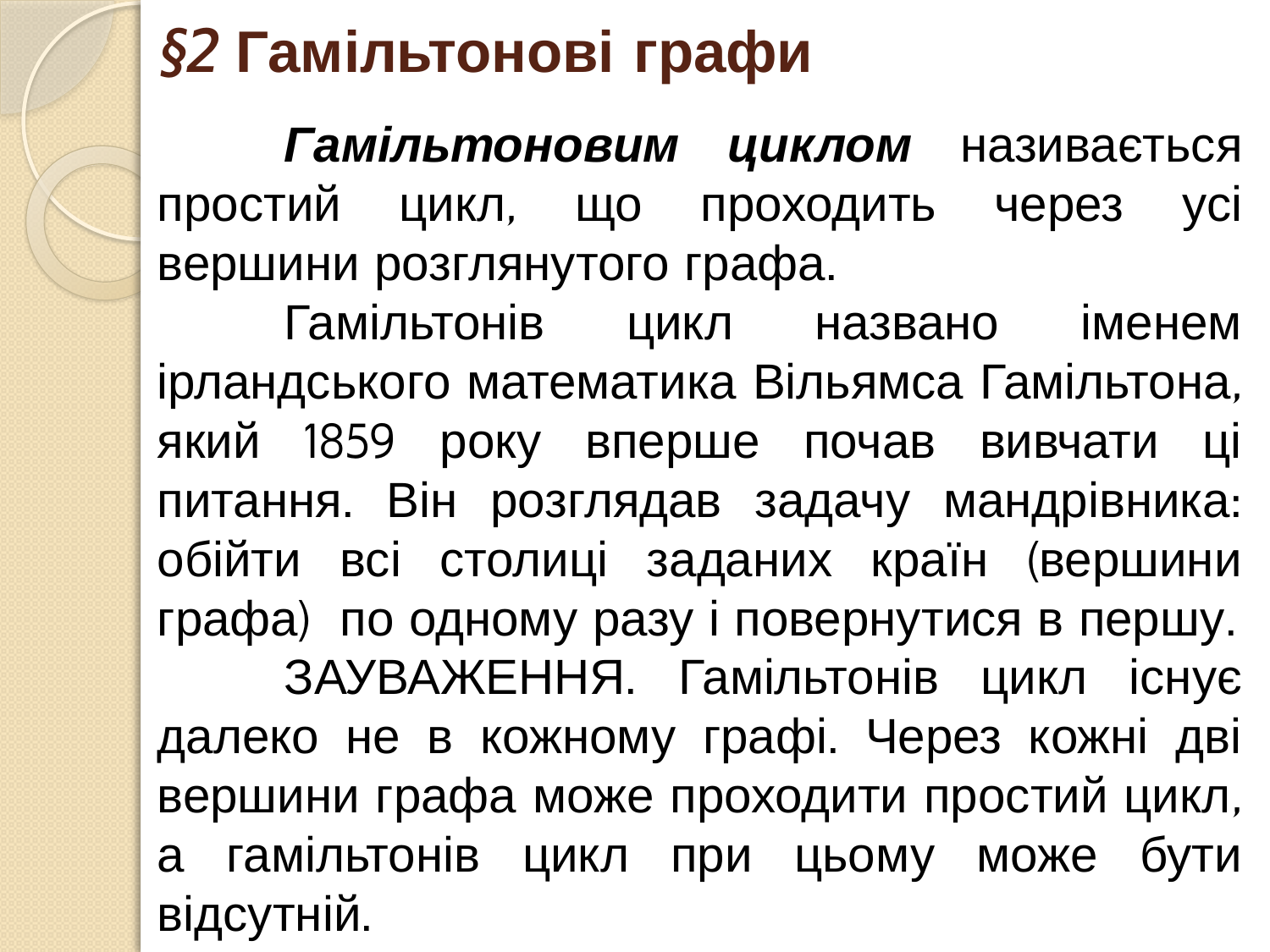

# §2 Гамільтонові графи
	Гамільтоновим циклом називається простий цикл, що проходить через усі вершини розглянутого графа.
	Гамільтонів цикл названо іменем ірландського математика Вільямса Гамільтона, який 1859 року вперше почав вивчати ці питання. Він розглядав задачу мандрівника: обійти всі столиці заданих країн (вершини графа)  по одному разу і повернутися в першу.
	ЗАУВАЖЕННЯ. Гамільтонів цикл існує далеко не в кожному графі. Через кожні дві вершини графа може проходити простий цикл, а гамільтонів цикл при цьому може бути відсутній.